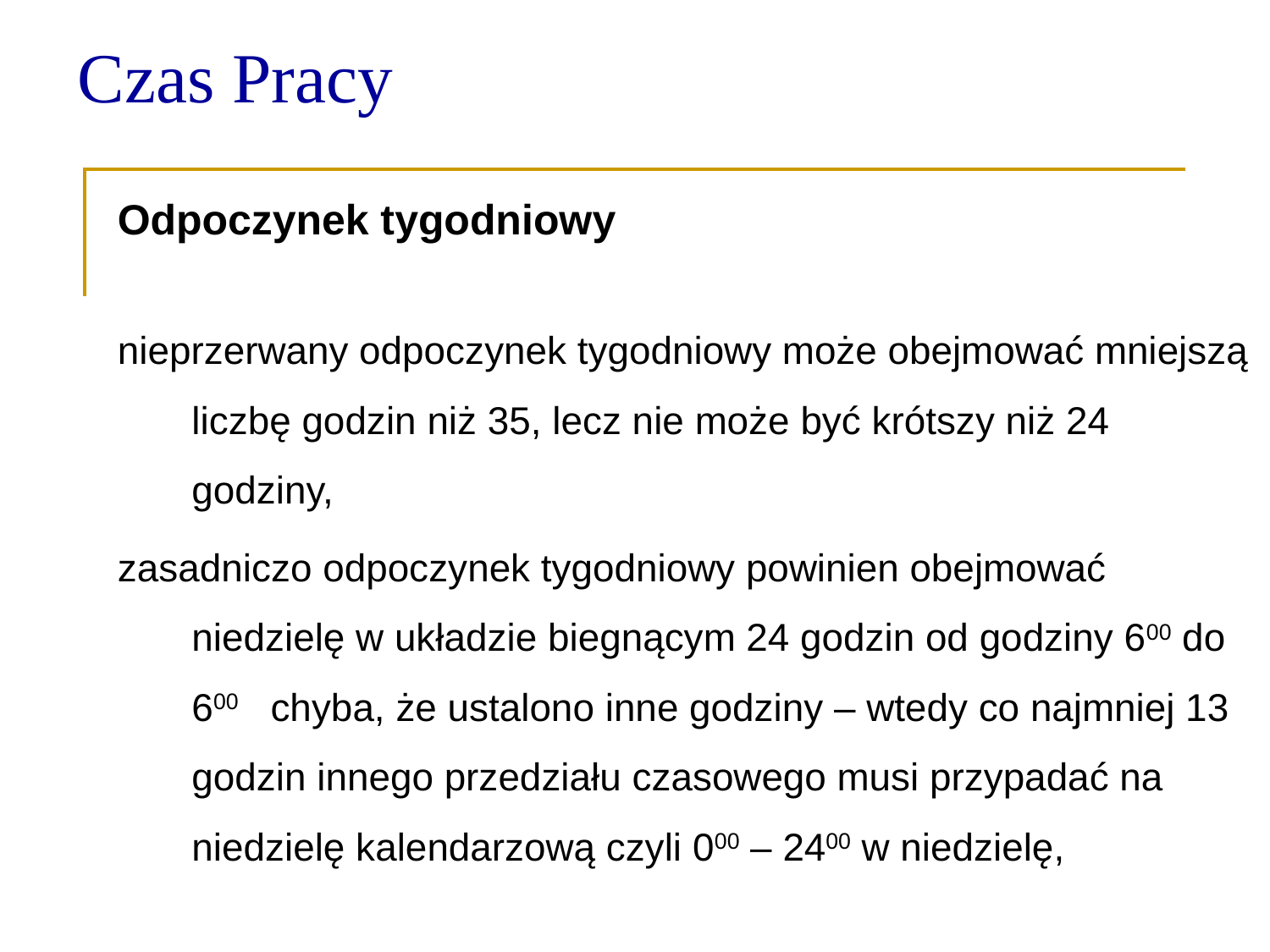

Czas Pracy
Odpoczynek tygodniowy
nieprzerwany odpoczynek tygodniowy może obejmować mniejszą liczbę godzin niż 35, lecz nie może być krótszy niż 24 godziny,
zasadniczo odpoczynek tygodniowy powinien obejmować niedzielę w układzie biegnącym 24 godzin od godziny 600 do 600   chyba, że ustalono inne godziny – wtedy co najmniej 13 godzin innego przedziału czasowego musi przypadać na niedzielę kalendarzową czyli 000 – 2400 w niedzielę,